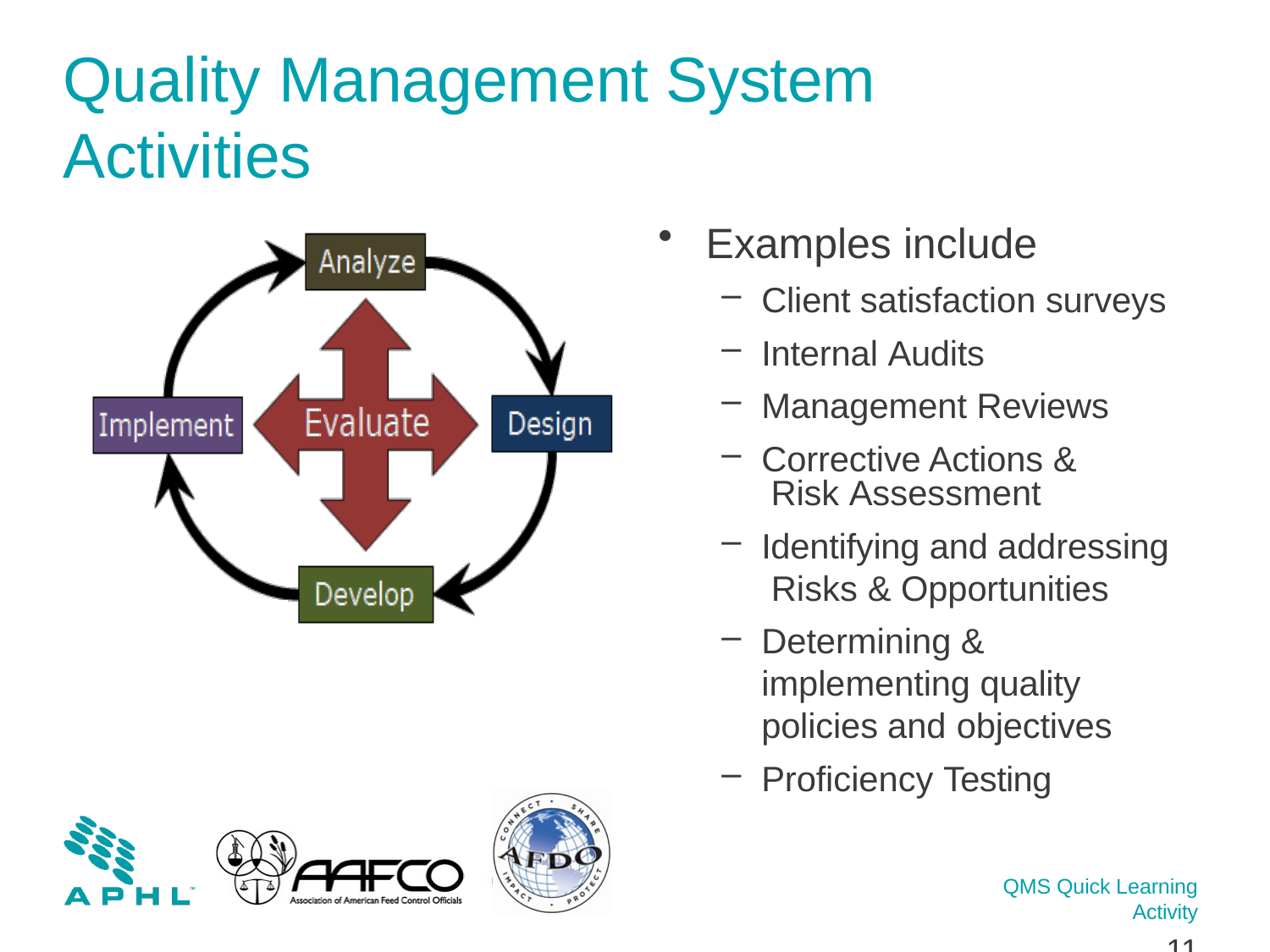

# Quality Management System Activities
Examples include
Client satisfaction surveys
Internal Audits
Management Reviews
Corrective Actions &  Risk Assessment
Identifying and addressing  Risks & Opportunities
Determining &  implementing quality  policies and objectives
Proficiency Testing

QMS Quick Learning Activity
11